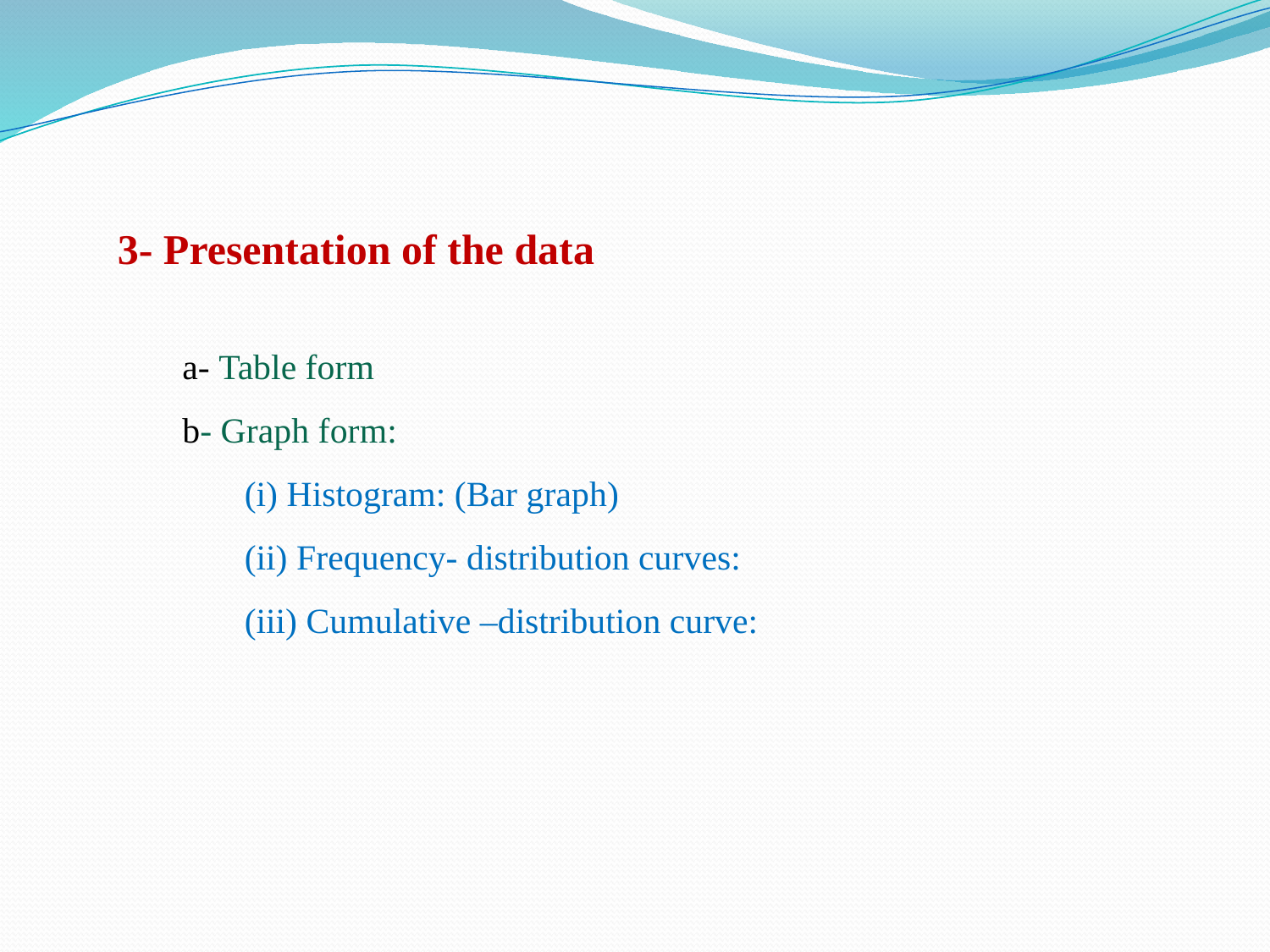

3- Presentation of the data
a- Table form
b- Graph form:
       (i) Histogram: (Bar graph)
       (ii) Frequency- distribution curves:
       (iii) Cumulative –distribution curve: